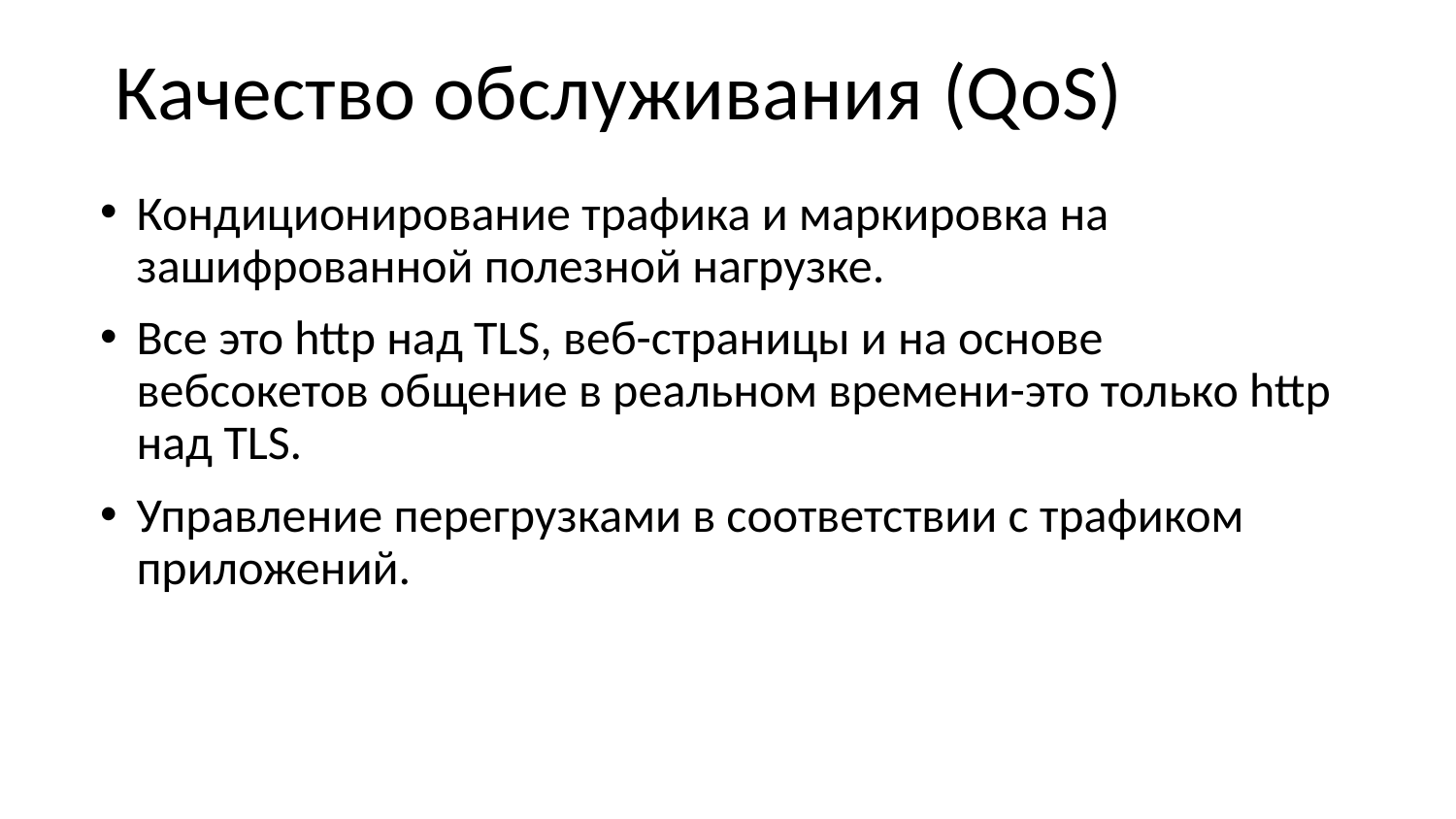

# Качество обслуживания (QoS)
Кондиционирование трафика и маркировка на зашифрованной полезной нагрузке.
Все это http над TLS, веб-страницы и на основе вебсокетов общение в реальном времени-это только http над TLS.
Управление перегрузками в соответствии с трафиком приложений.